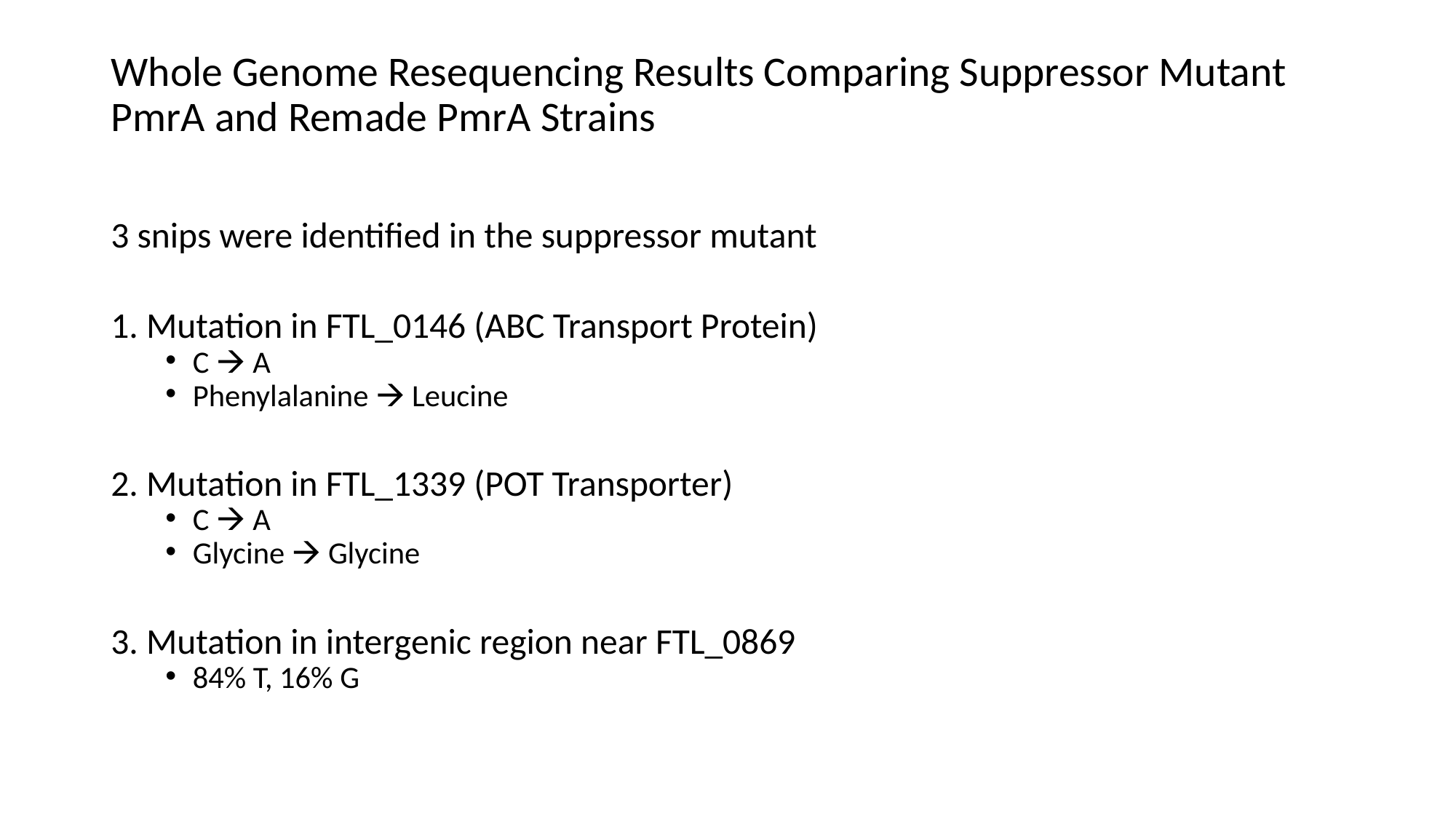

# Whole Genome Resequencing Results Comparing Suppressor Mutant PmrA and Remade PmrA Strains
3 snips were identified in the suppressor mutant

1. Mutation in FTL_0146 (ABC Transport Protein)
C 🡪 A
Phenylalanine 🡪 Leucine

2. Mutation in FTL_1339 (POT Transporter)
C 🡪 A
Glycine 🡪 Glycine

3. Mutation in intergenic region near FTL_0869
84% T, 16% G